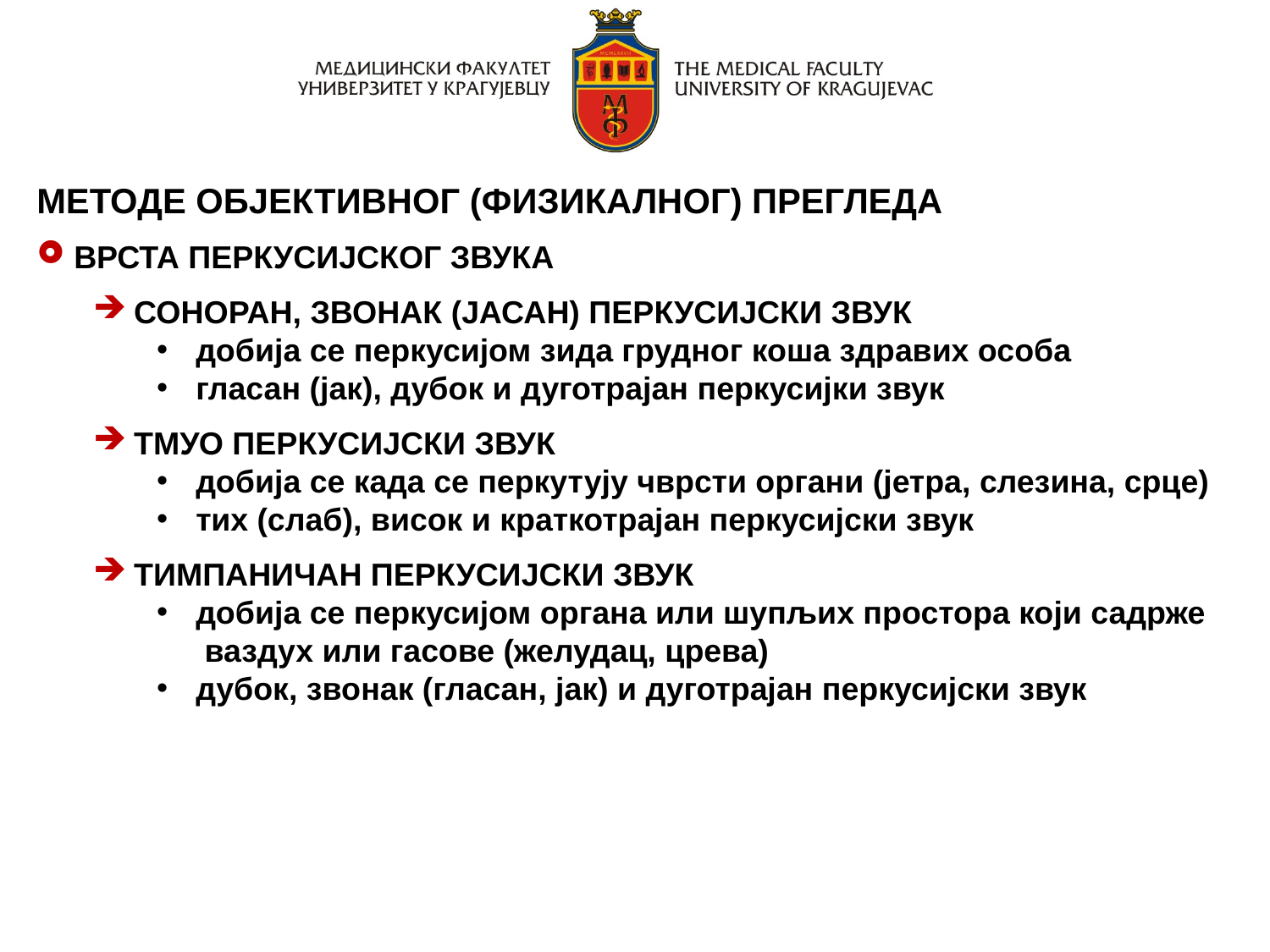

МЕТОДЕ ОБЈЕКТИВНОГ (ФИЗИКАЛНОГ) ПРЕГЛЕДА

 ВРСТА ПЕРКУСИЈСКОГ ЗВУКА

 СОНОРАН, ЗВОНАК (ЈАСАН) ПЕРКУСИЈСКИ ЗВУК
 добија се перкусијом зида грудног коша здравих особа
 гласан (јак), дубок и дуготрајан перкусијки звук

 ТМУО ПЕРКУСИЈСКИ ЗВУК
 добија се када се перкутују чврсти органи (јетра, слезина, срце)
 тих (слаб), висок и краткотрајан перкусијски звук

 ТИМПАНИЧАН ПЕРКУСИЈСКИ ЗВУК
 добија се перкусијом органа или шупљих простора који садрже
  ваздух или гасове (желудац, црева)
 дубок, звонак (гласан, јак) и дуготрајан перкусијски звук